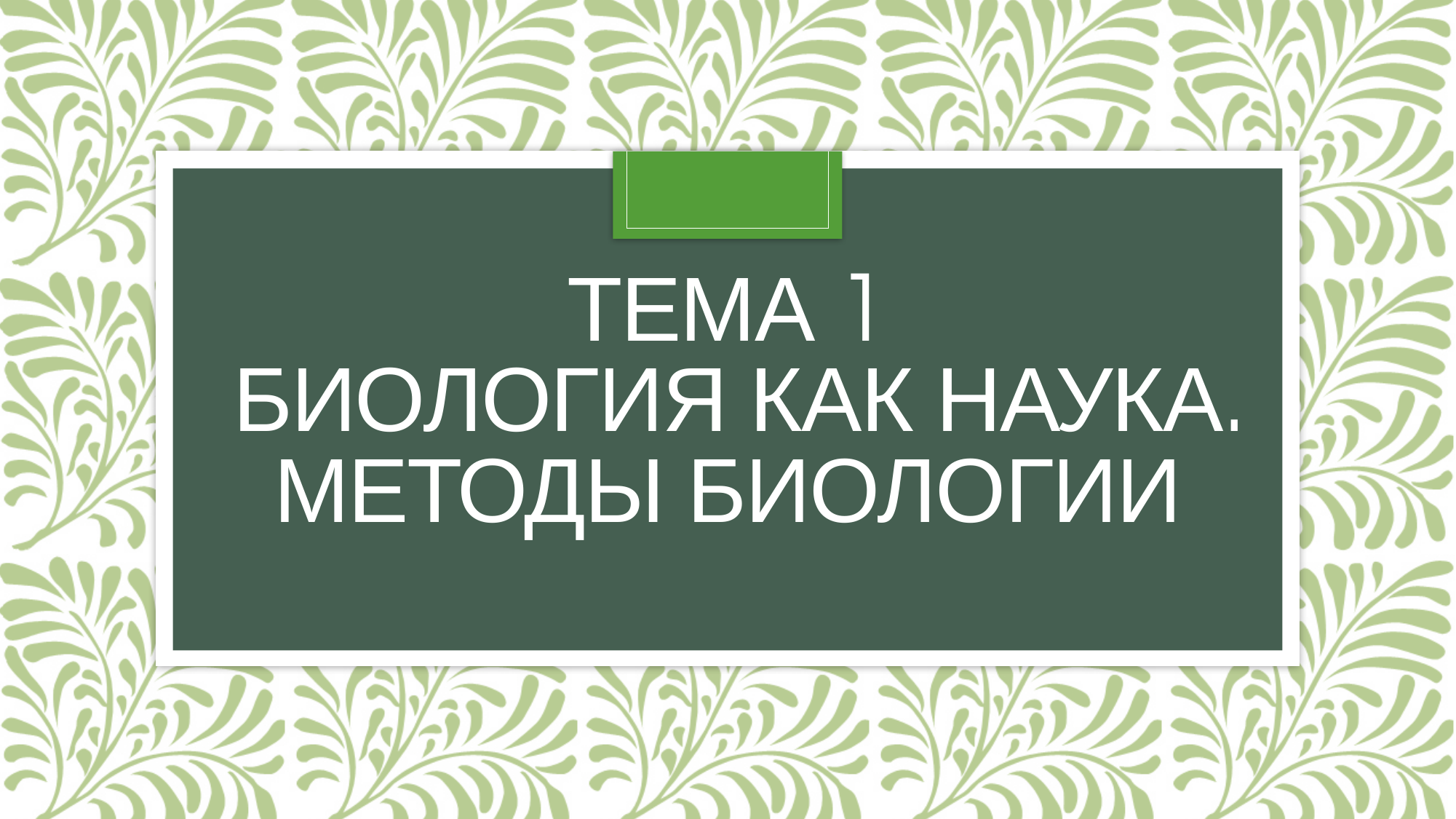

# Тема 1 Биология как наука. Методы биологии